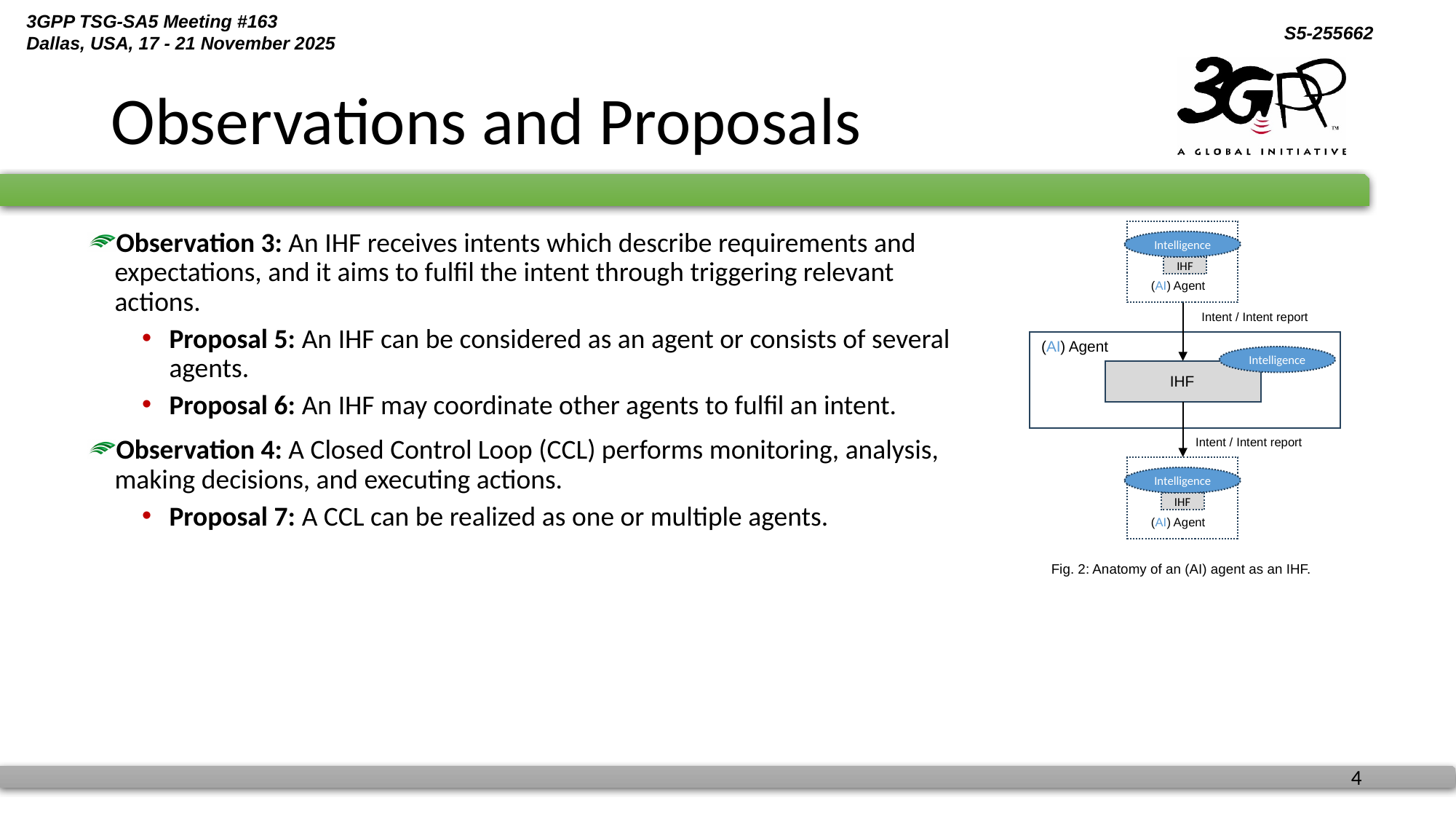

# Observations and Proposals

Observation 3: An IHF receives intents which describe requirements and expectations, and it aims to fulfil the intent through triggering relevant actions.
Proposal 5: An IHF can be considered as an agent or consists of several agents.
Proposal 6: An IHF may coordinate other agents to fulfil an intent.
Observation 4: A Closed Control Loop (CCL) performs monitoring, analysis, making decisions, and executing actions.
Proposal 7: A CCL can be realized as one or multiple agents.

Intelligence
IHF
(AI) Agent
Intent / Intent report

(AI) Agent
Intelligence

IHF
Intent / Intent report

Intelligence
IHF
(AI) Agent
Fig. 2: Anatomy of an (AI) agent as an IHF.